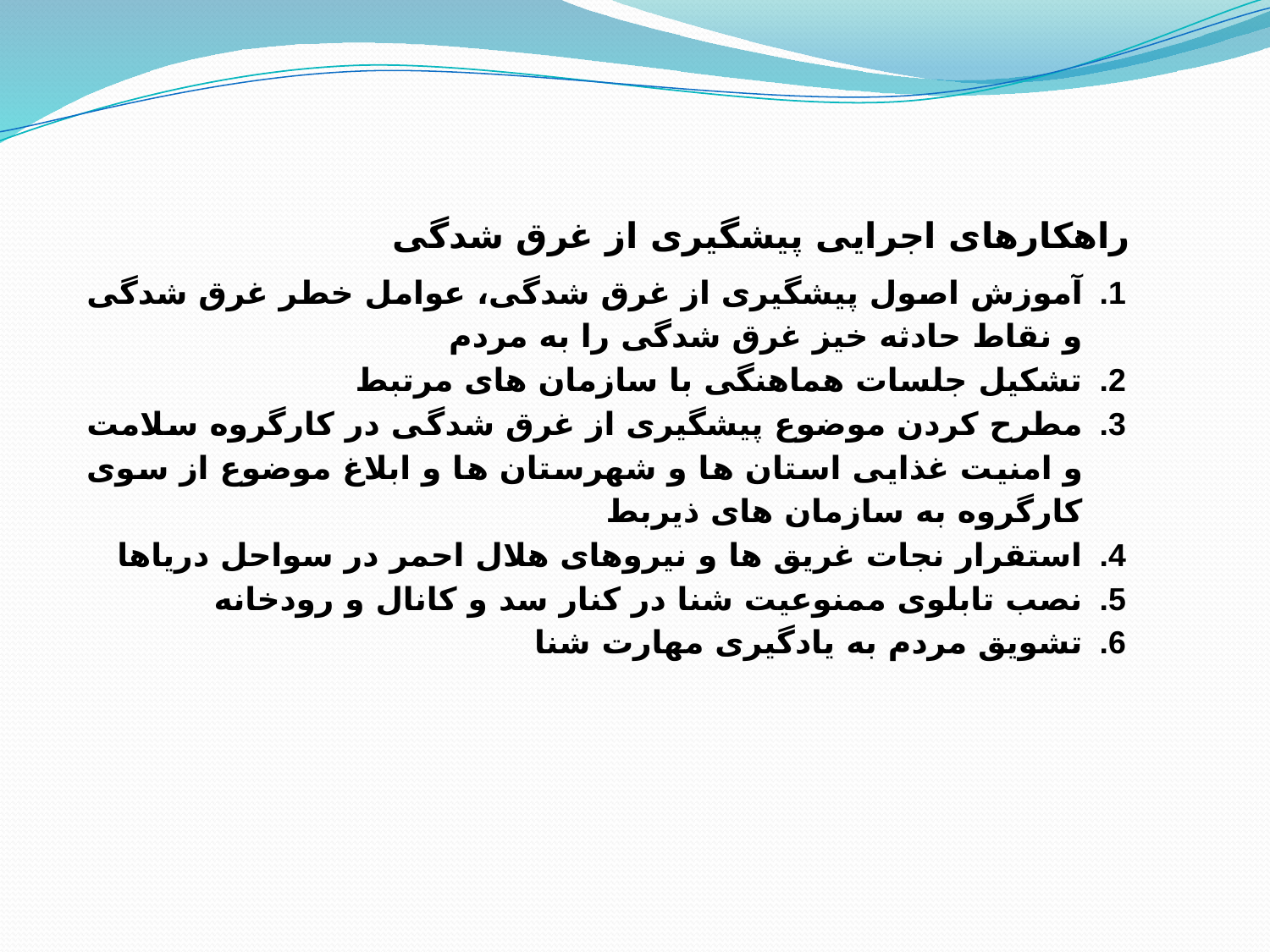

راهکارهای اجرایی پیشگیری از غرق شدگی
آموزش اصول پیشگیری از غرق شدگی، عوامل خطر غرق شدگی و نقاط حادثه خیز غرق شدگی را به مردم
تشکیل جلسات هماهنگی با سازمان های مرتبط
مطرح کردن موضوع پیشگیری از غرق شدگی در کارگروه سلامت و امنیت غذایی استان ها و شهرستان ها و ابلاغ موضوع از سوی کارگروه به سازمان های ذیربط
استقرار نجات غریق ها و نیروهای هلال احمر در سواحل دریاها
نصب تابلوی ممنوعیت شنا در کنار سد و کانال و رودخانه
تشویق مردم به یادگیری مهارت شنا